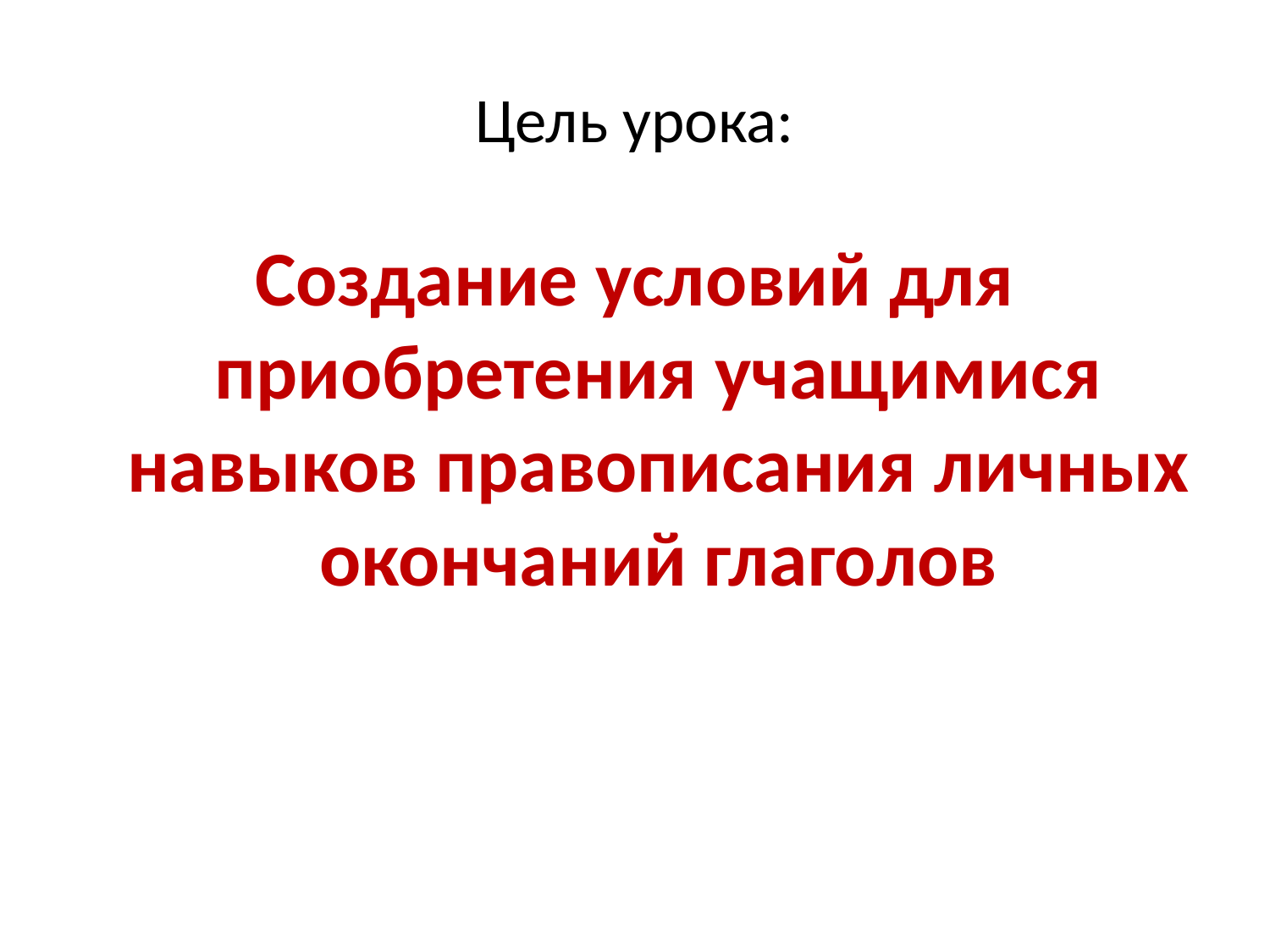

# Цель урока:
Создание условий для приобретения учащимися навыков правописания личных окончаний глаголов